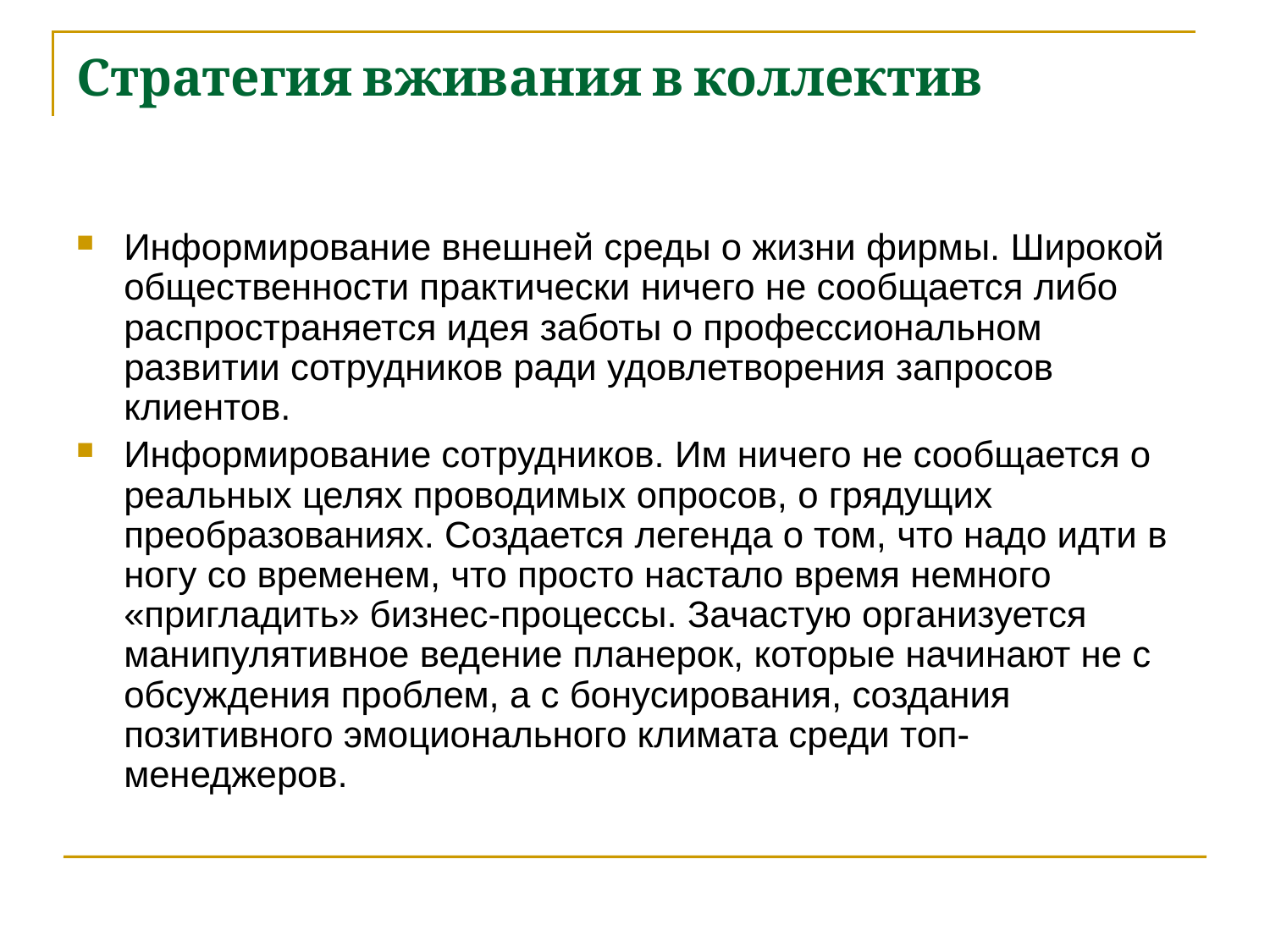

Стратегия вживания в коллектив
Информирование внешней среды о жизни фирмы. Широкой общественности практически ничего не сообщается либо распространяется идея заботы о профессиональном развитии сотрудников ради удовлетворения запросов клиентов.
Информирование сотрудников. Им ничего не сообщается о реальных целях проводимых опросов, о грядущих преобразованиях. Создается легенда о том, что надо идти в ногу со временем, что просто настало время немного «пригладить» бизнес-процессы. Зачастую организуется манипулятивное ведение планерок, которые начинают не с обсуждения проблем, а с бонусирования, создания позитивного эмоционального климата среди топ-менеджеров.